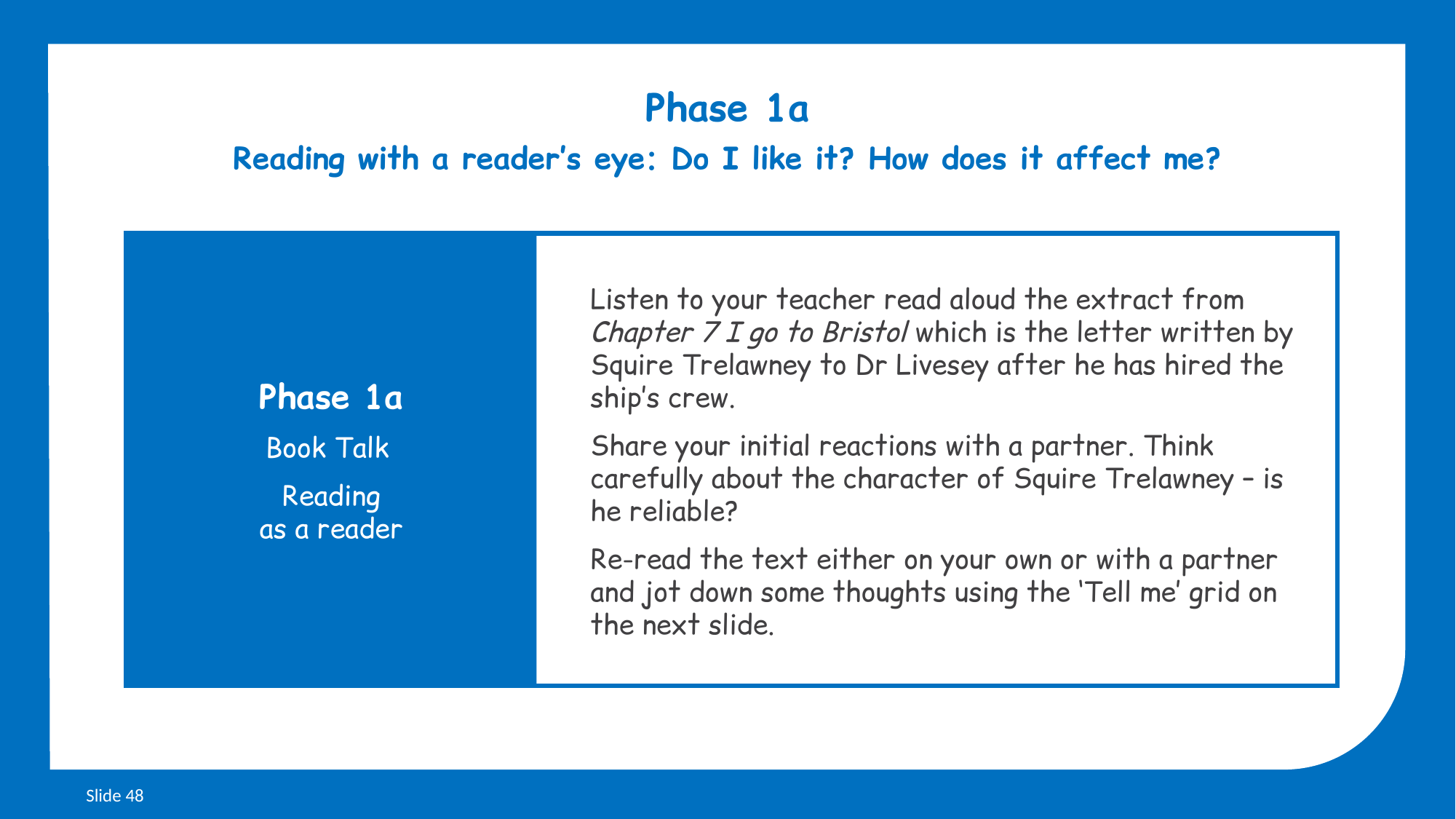

Phase 1a
Reading with a reader’s eye: Do I like it? How does it affect me?

Phase 1a
Book Talk
Reading
as a reader
Listen to your teacher read aloud the extract from Chapter 7 I go to Bristol which is the letter written by Squire Trelawney to Dr Livesey after he has hired the ship’s crew.
Share your initial reactions with a partner. Think carefully about the character of Squire Trelawney – is he reliable?
Re-read the text either on your own or with a partner and jot down some thoughts using the ‘Tell me’ grid on the next slide.
Slide 48